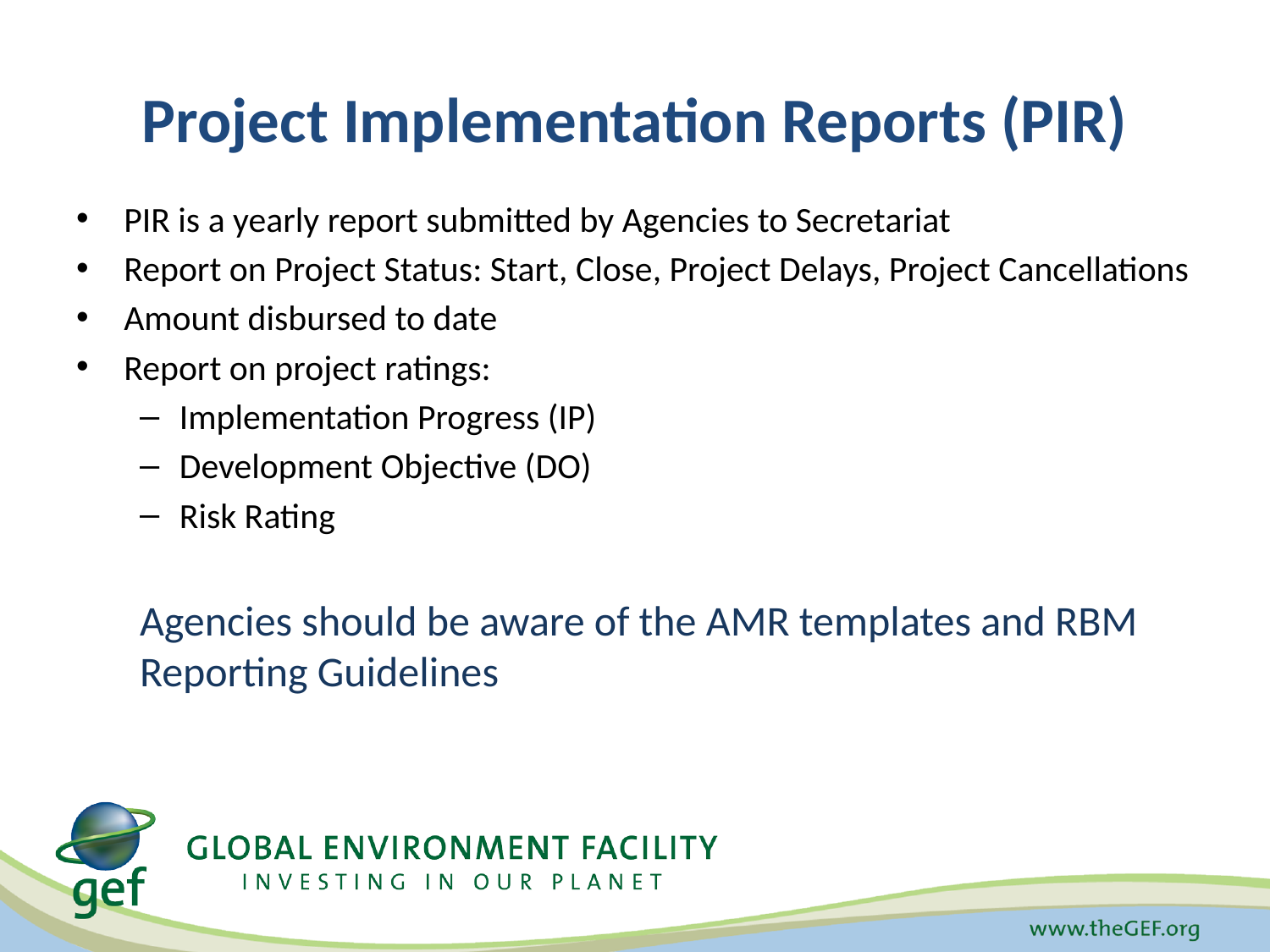

# Project Implementation Reports (PIR)
PIR is a yearly report submitted by Agencies to Secretariat
Report on Project Status: Start, Close, Project Delays, Project Cancellations
Amount disbursed to date
Report on project ratings:
Implementation Progress (IP)
Development Objective (DO)
Risk Rating

Agencies should be aware of the AMR templates and RBM Reporting Guidelines